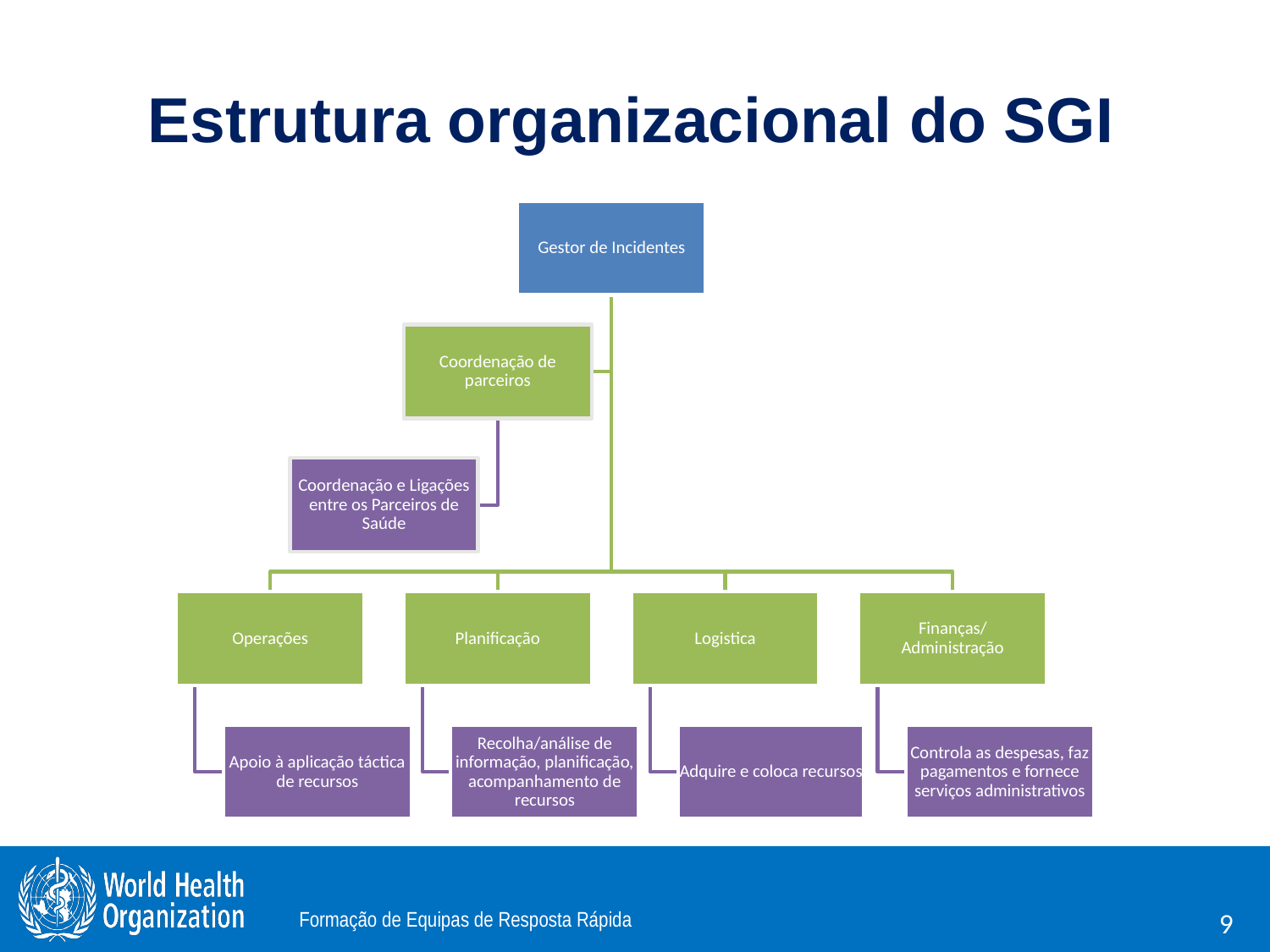

# Estrutura organizacional do SGI
Gestor de Incidentes
Operações
Apoio à aplicação táctica de recursos
Planificação
Recolha/análise de informação, planificação, acompanhamento de recursos
Logistica
Adquire e coloca recursos
Finanças/
Administração
Controla as despesas, faz pagamentos e fornece serviços administrativos
Coordenação de parceiros
Coordenação e Ligações entre os Parceiros de Saúde